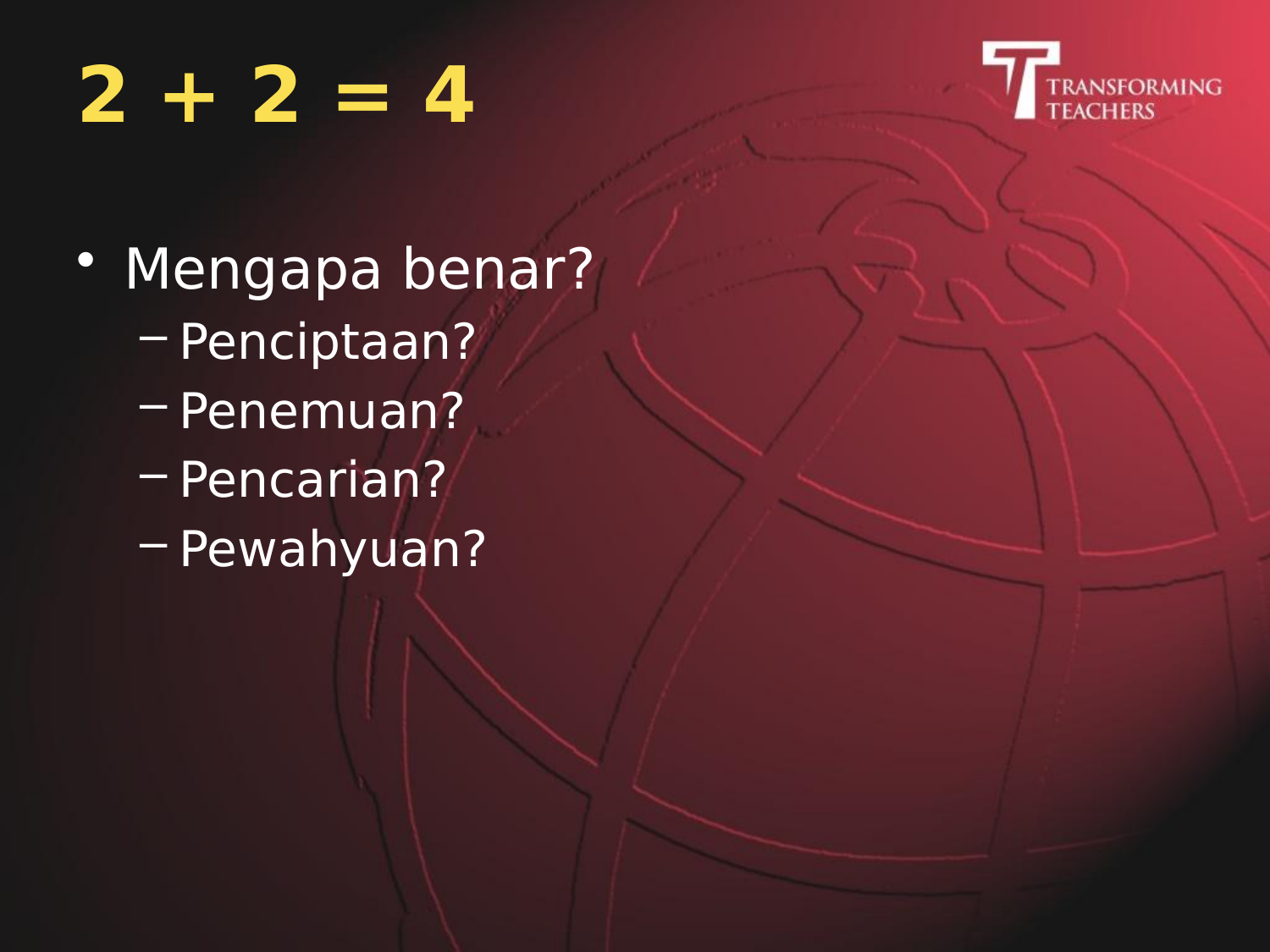

# 2 + 2 = 4
Mengapa benar?
Penciptaan?
Penemuan?
Pencarian?
Pewahyuan?